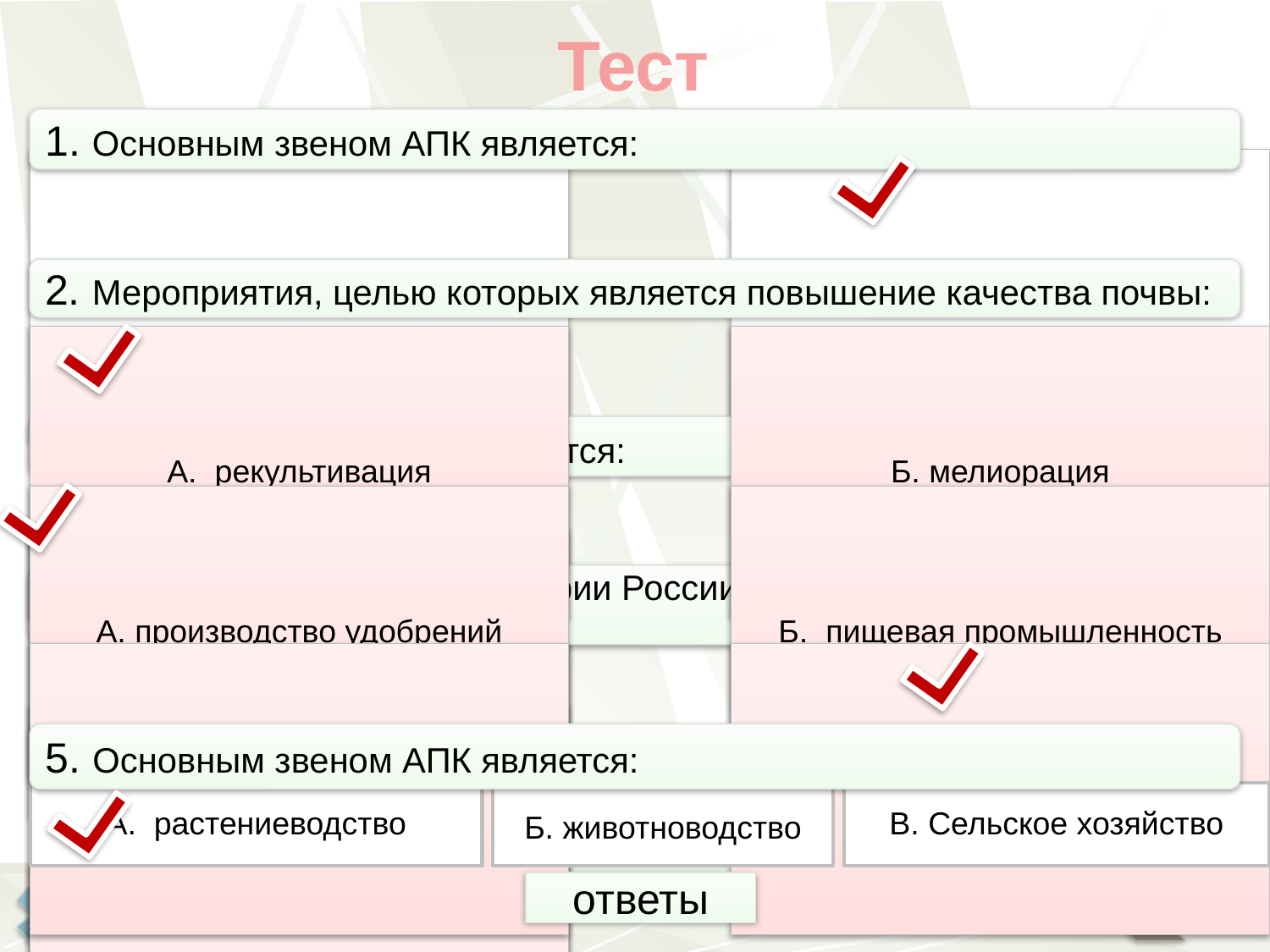

Тест
1. Основным звеном АПК является:
А. растениеводство
Б. животноводство
В. Сельское хозяйство

2. Мероприятия, целью которых является повышение качества почвы:

А.  рекультивация
В. рентабельность
Б. мелиорация
3. К первому звену АПК относится:

А. производство удобрений
Б.  пищевая промышленность
4. От общей площади территории России на долю сельхозугодий приходится:

А. 50%
5. Основным звеном АПК является:
А.  растениеводство

Б. животноводство

В. Сельское хозяйство

ответы